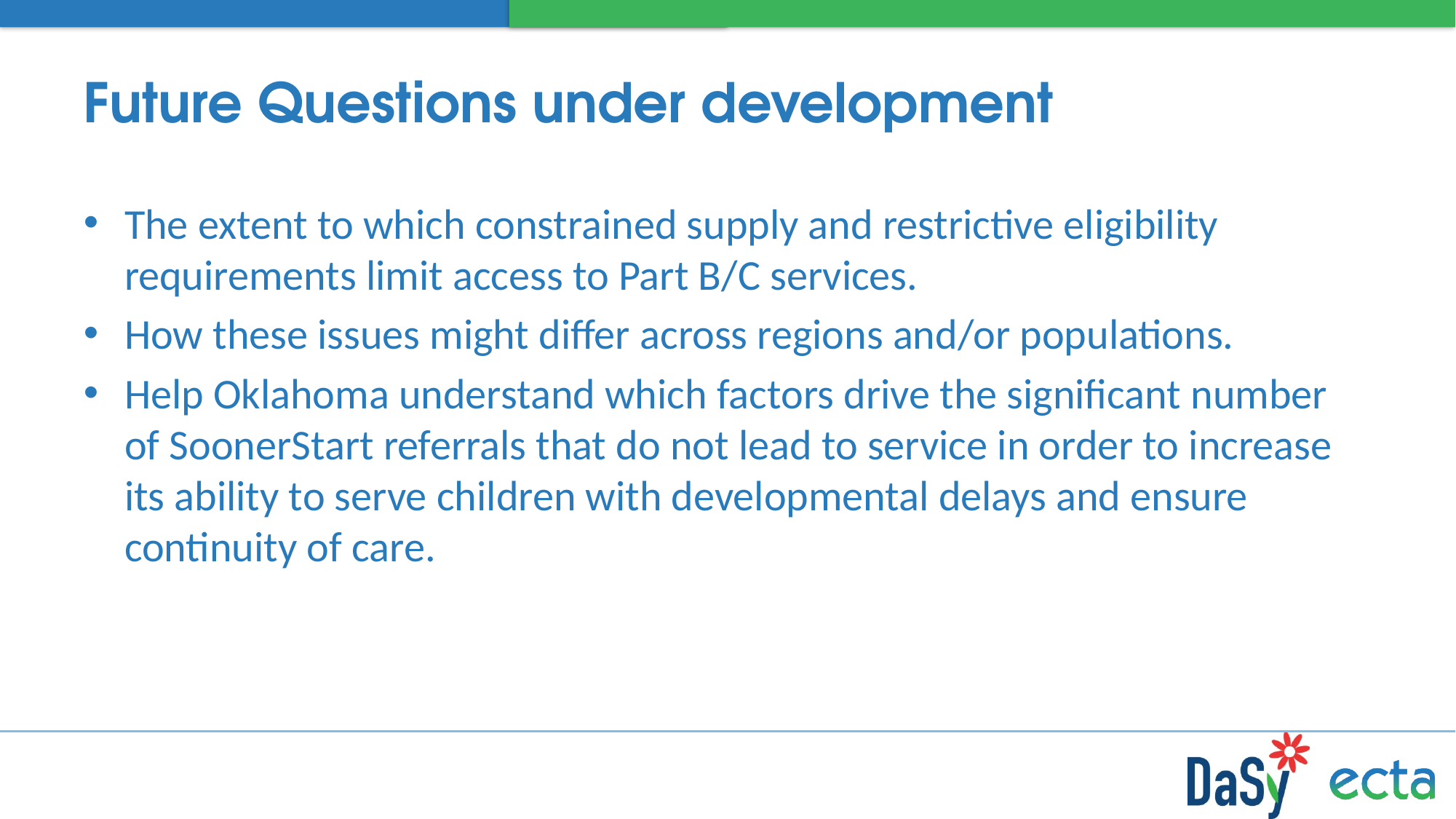

# Future Questions under development
The extent to which constrained supply and restrictive eligibility requirements limit access to Part B/C services.
How these issues might differ across regions and/or populations.
Help Oklahoma understand which factors drive the significant number of SoonerStart referrals that do not lead to service in order to increase its ability to serve children with developmental delays and ensure continuity of care.